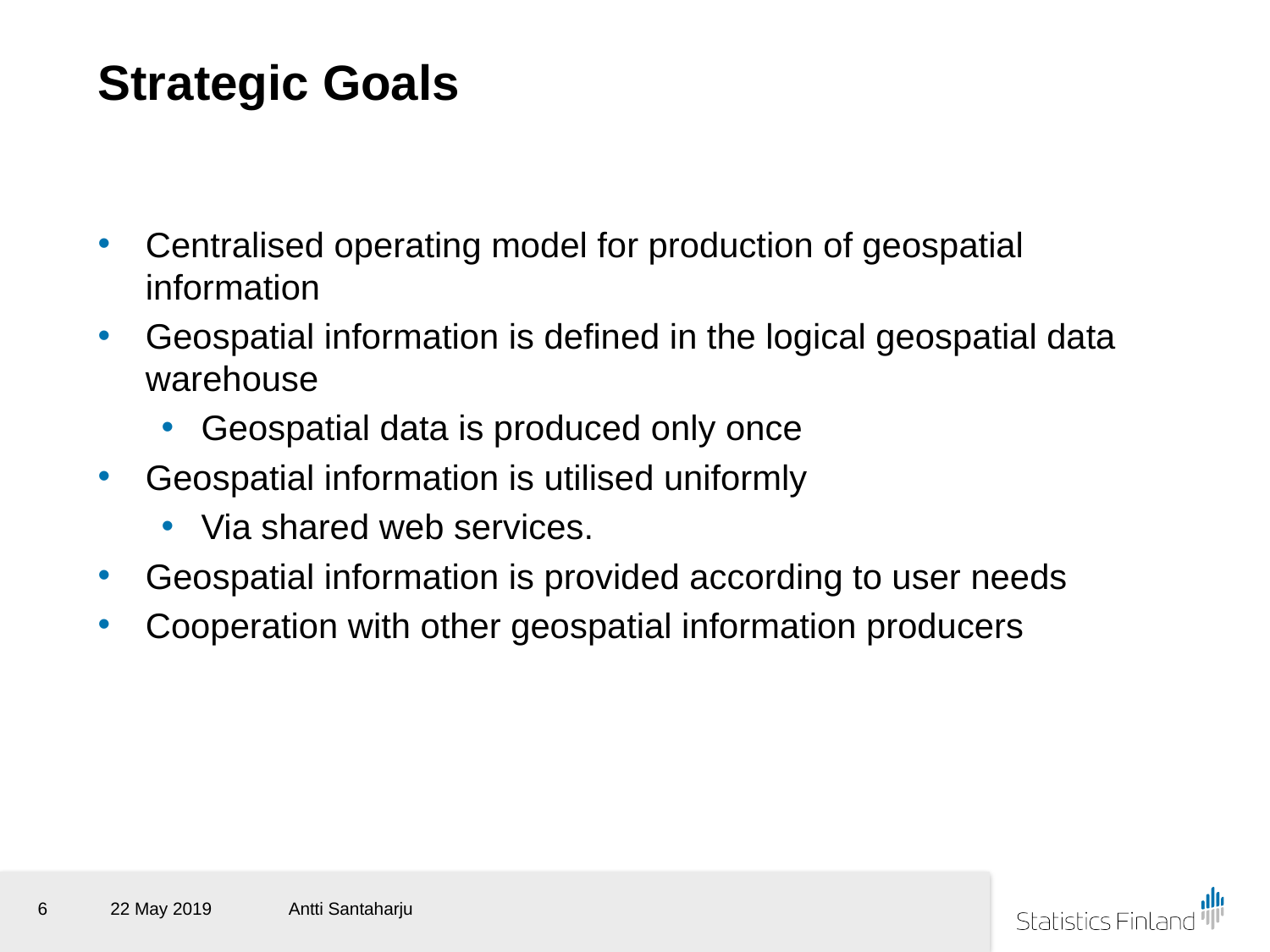

# Strategic Goals
Centralised operating model for production of geospatial information
Geospatial information is defined in the logical geospatial data warehouse
Geospatial data is produced only once
Geospatial information is utilised uniformly
Via shared web services.
Geospatial information is provided according to user needs
Cooperation with other geospatial information producers

6
22 May 2019
Antti Santaharju